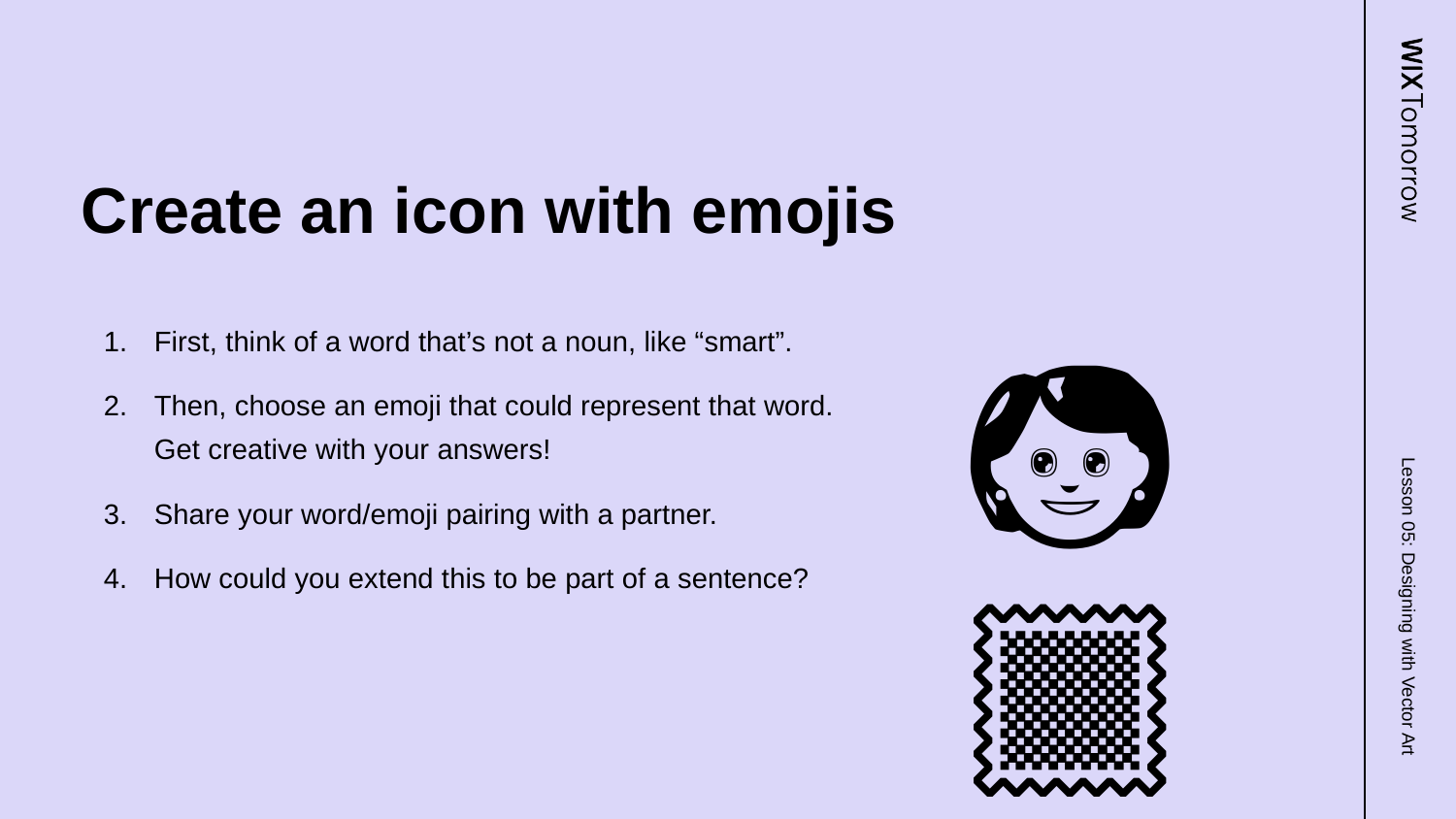

# Create an icon with emojis
First, think of a word that’s not a noun, like “smart”.
Then, choose an emoji that could represent that word. Get creative with your answers!
Share your word/emoji pairing with a partner.
How could you extend this to be part of a sentence?
👩🏽‍🎓